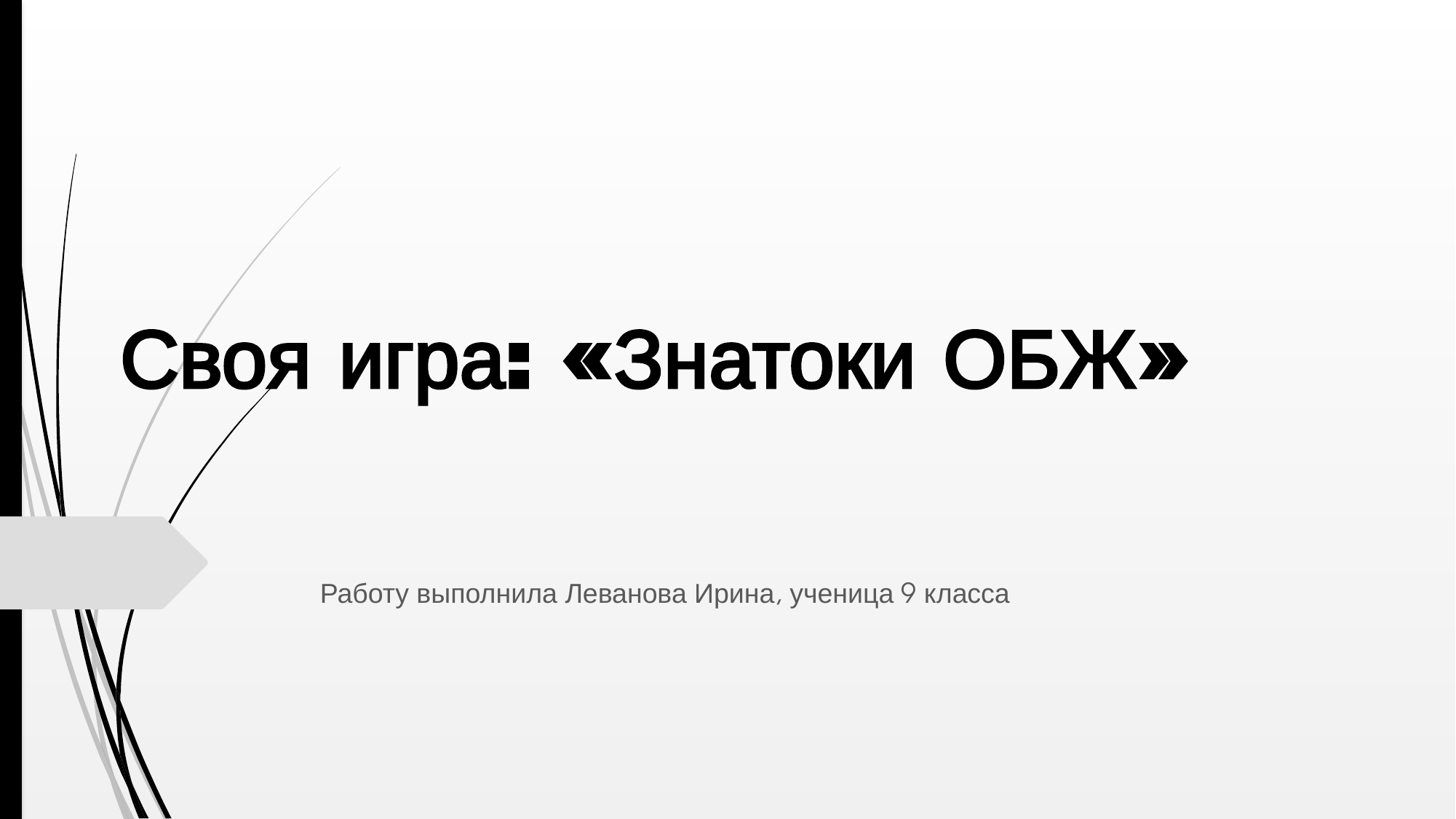

# Своя игра: «Знатоки ОБЖ»
Работу выполнила Леванова Ирина, ученица 9 класса